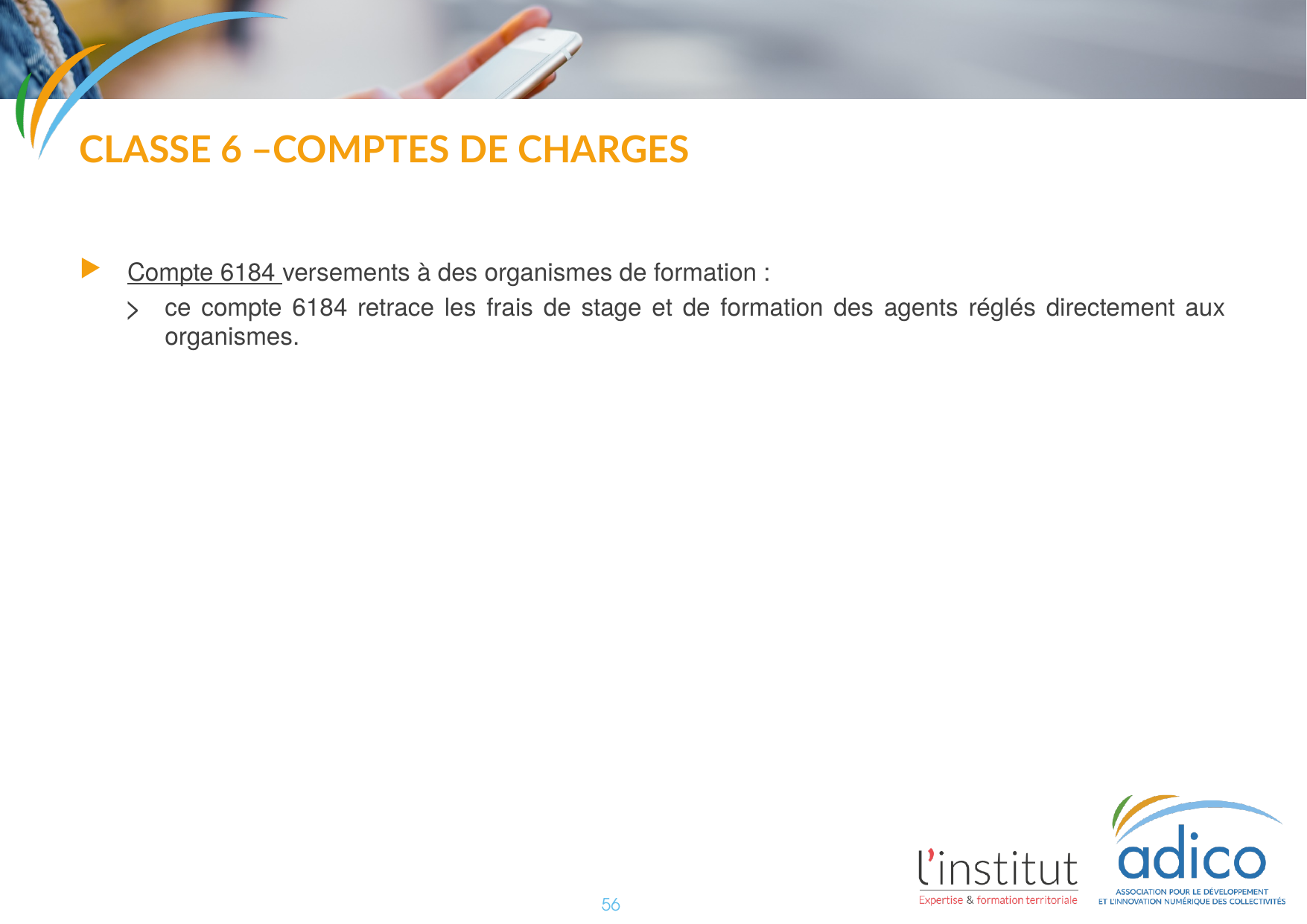

# Classe 6 –comptes de charges
Compte 6184 versements à des organismes de formation :
ce compte 6184 retrace les frais de stage et de formation des agents réglés directement aux organismes.